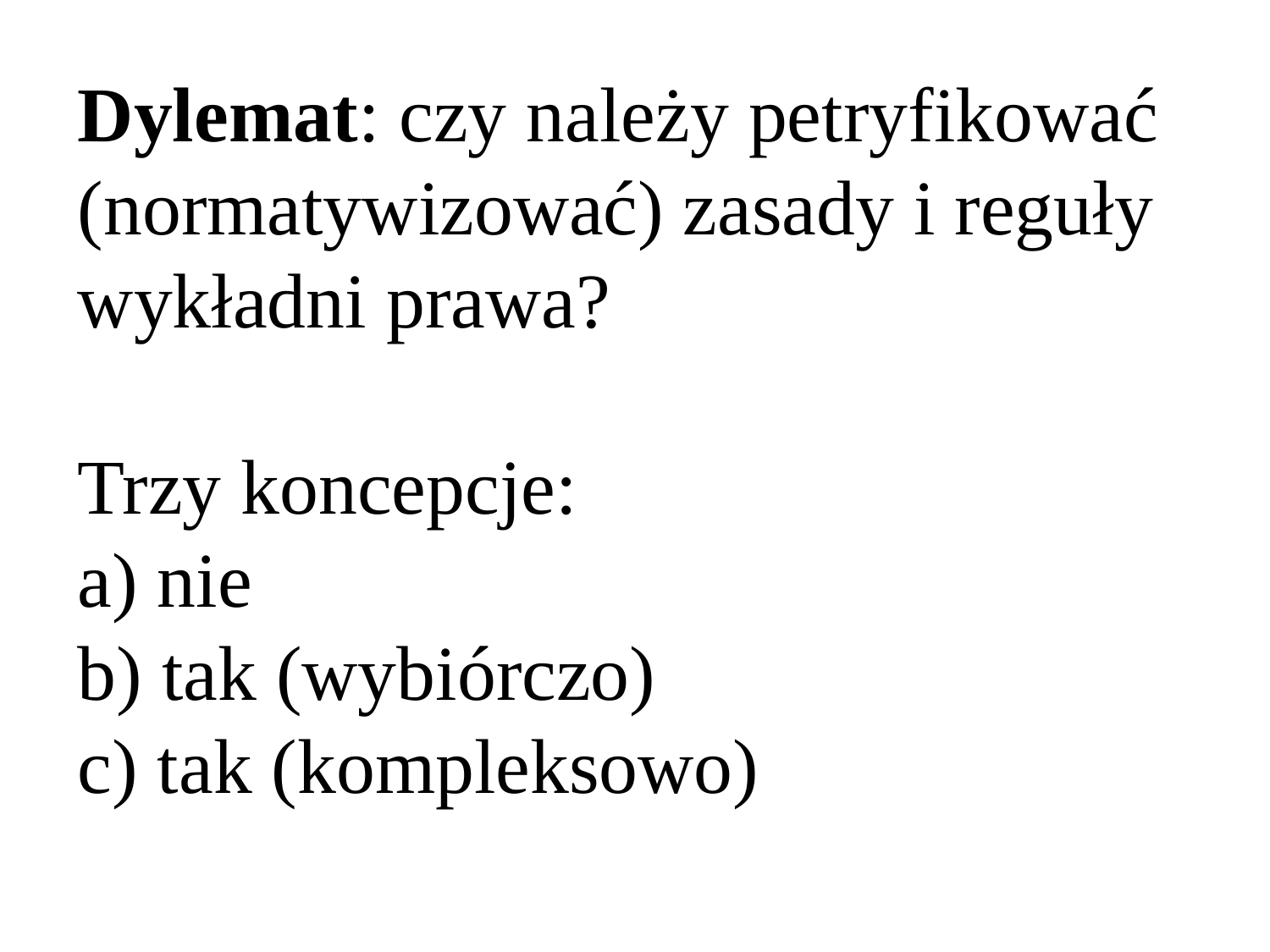

# Dylemat: czy należy petryfikować (normatywizować) zasady i reguły wykładni prawa? Trzy koncepcje: a) nie b) tak (wybiórczo) c) tak (kompleksowo)